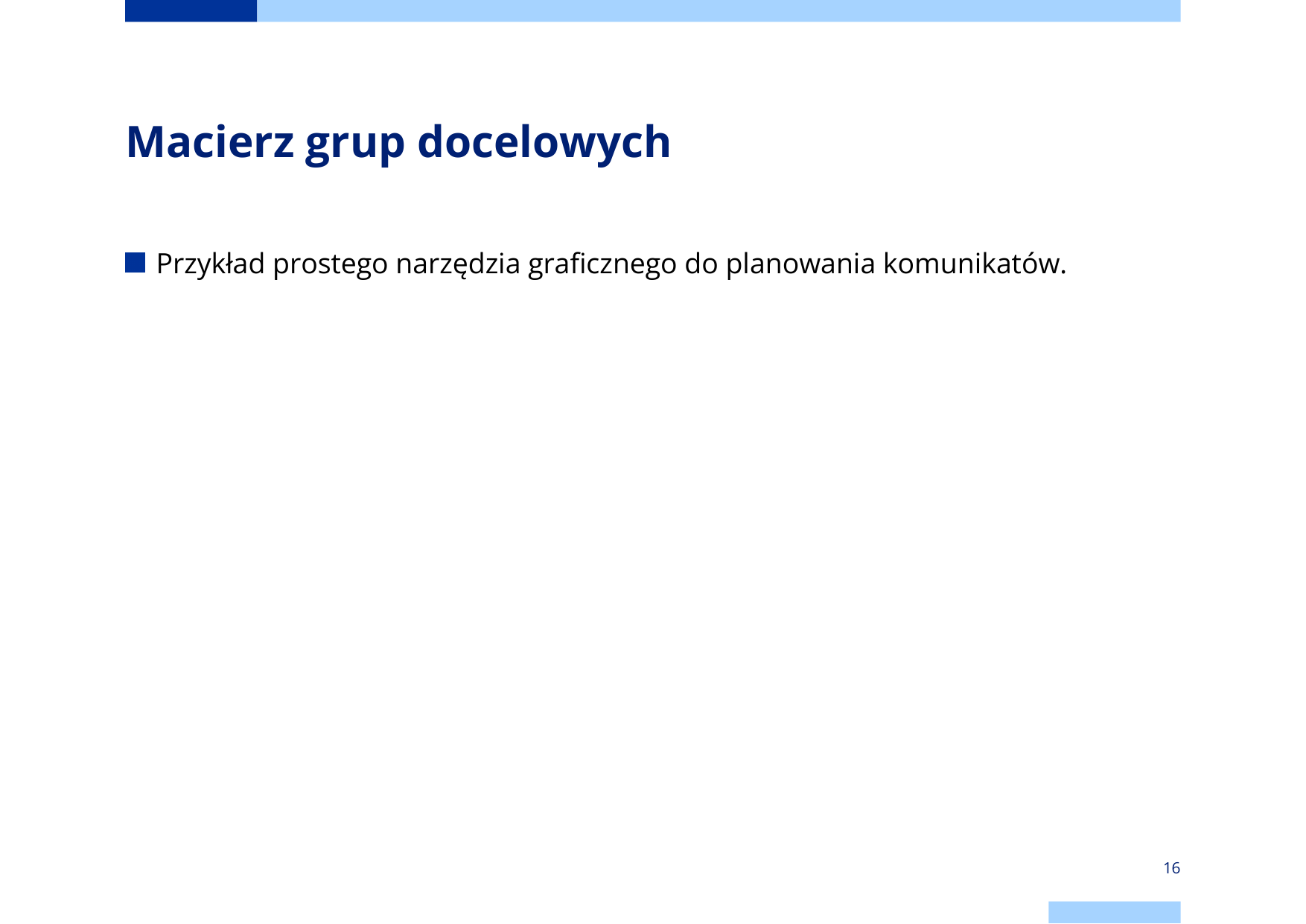

# Macierz grup docelowych
Przykład prostego narzędzia graficznego do planowania komunikatów.
16